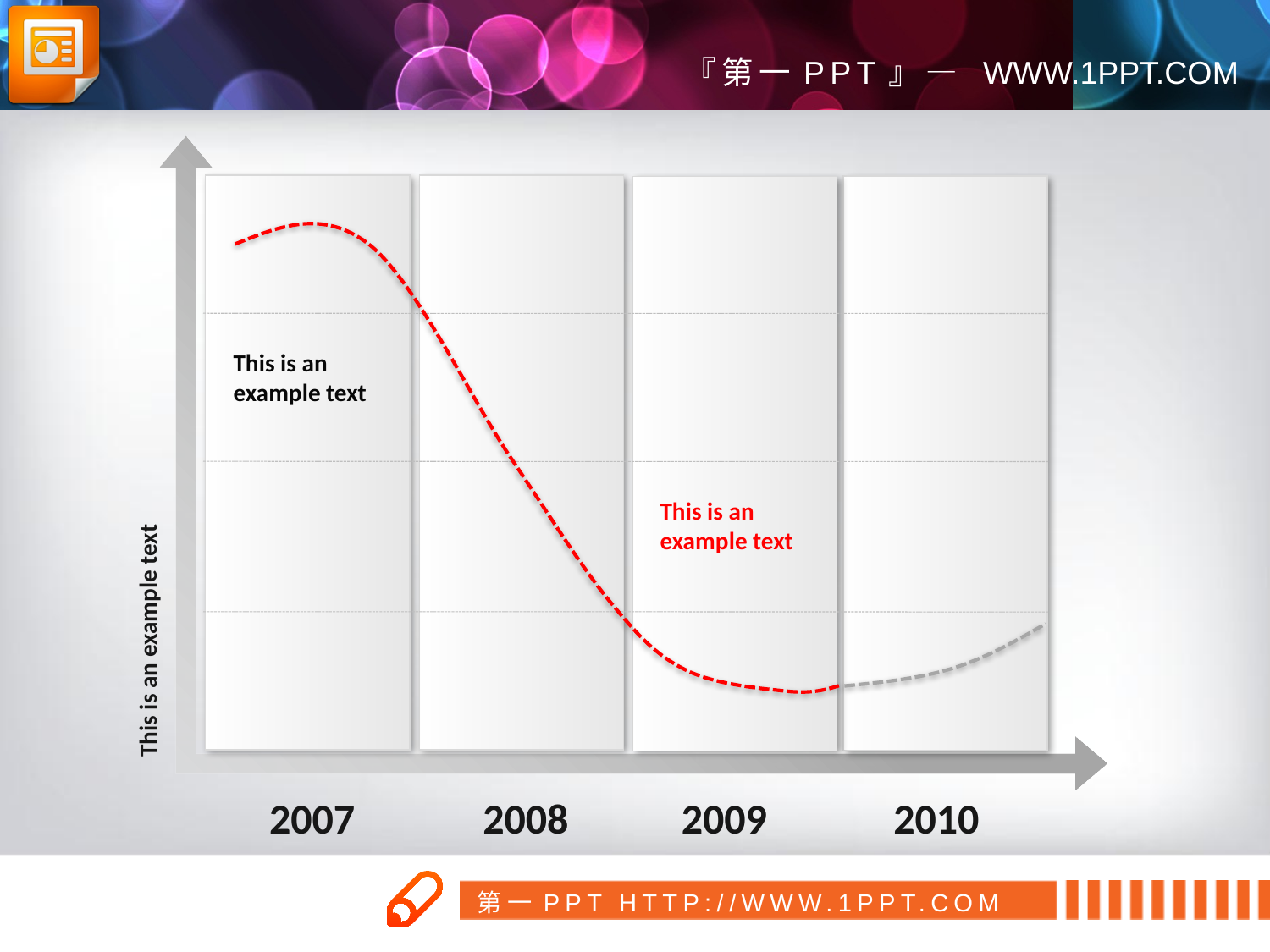

This is an example text
This is an example text
This is an example text

2007
2008
2009
2010